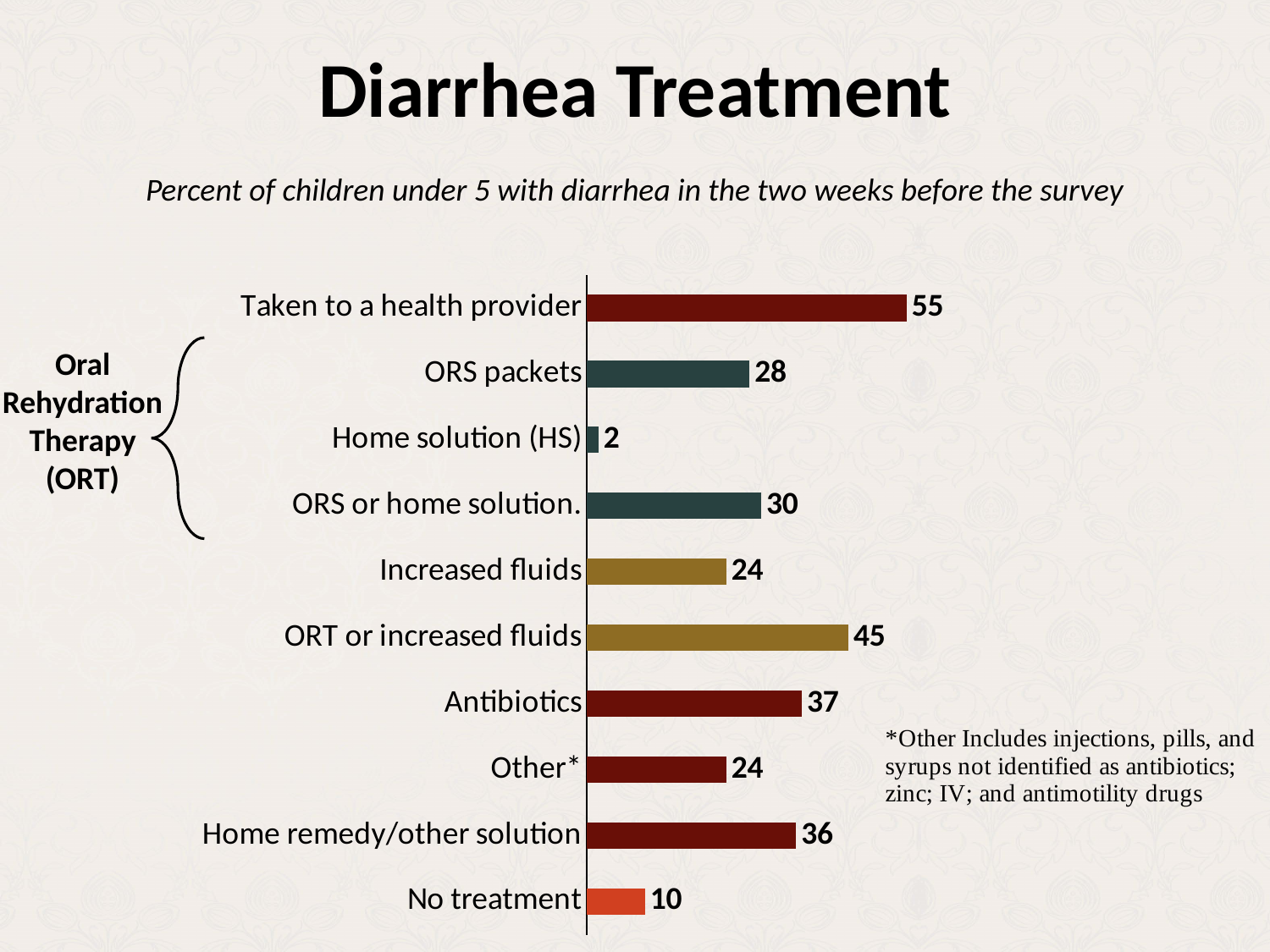

# Diarrhea Treatment
Percent of children under 5 with diarrhea in the two weeks before the survey

### Chart

| Category | Column1 |
|---|---|
| No treatment | 10.0 |
| Home remedy/other solution | 36.0 |
| Other* | 24.0 |
| Antibiotics | 37.0 |
| ORT or increased fluids | 45.0 |
| Increased fluids | 24.0 |
| ORS or home solution. | 30.0 |
| Home solution (HS) | 2.0 |
| ORS packets | 28.0 |
| Taken to a health provider | 55.0 |
Oral
Rehydration
Therapy (ORT)